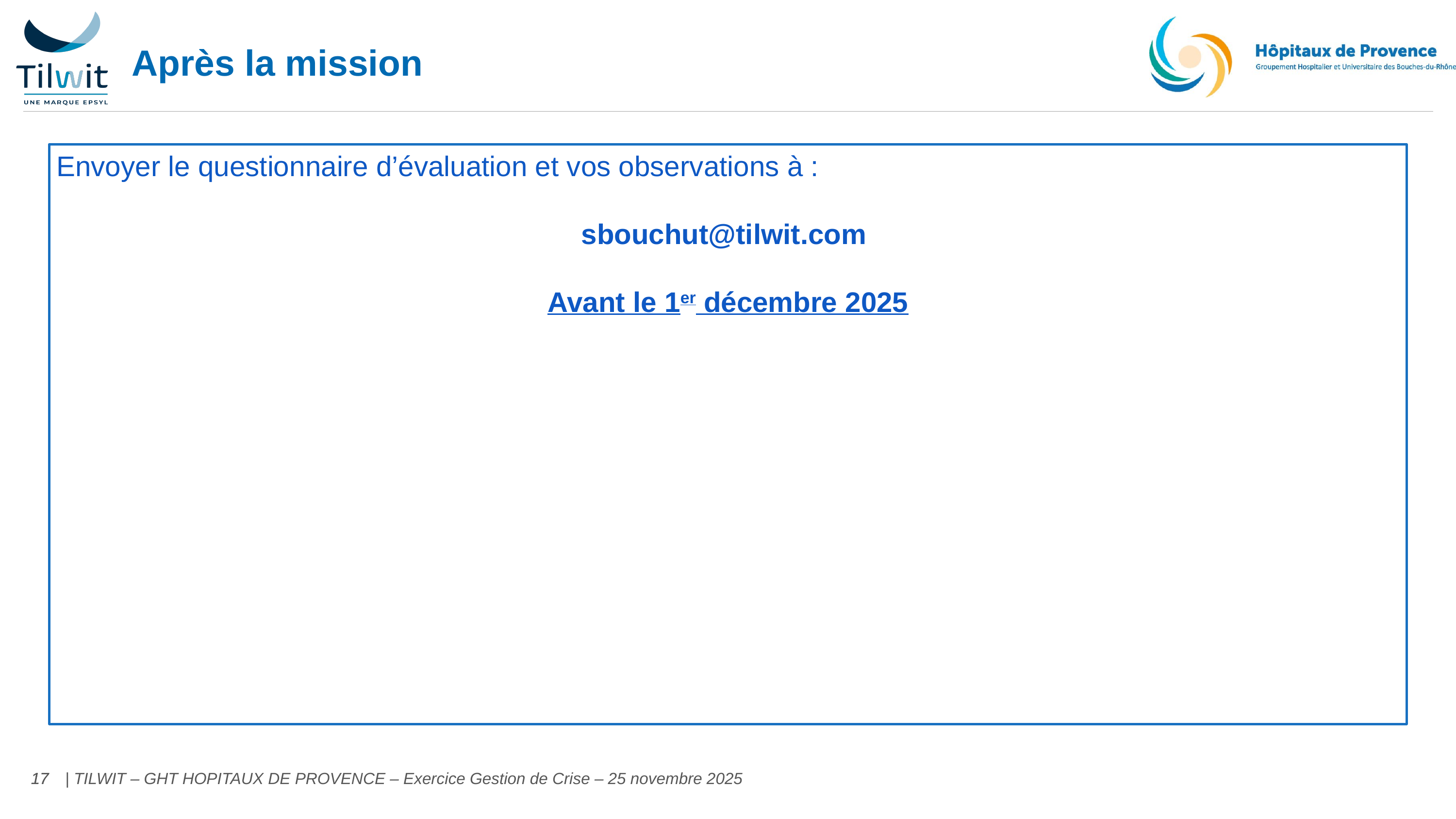

# Après la mission
Envoyer le questionnaire d’évaluation et vos observations à :

sbouchut@tilwit.com

Avant le 1er décembre 2025
17
17
| TILWIT – GHT HOPITAUX DE PROVENCE – Exercice Gestion de Crise – 25 novembre 2025